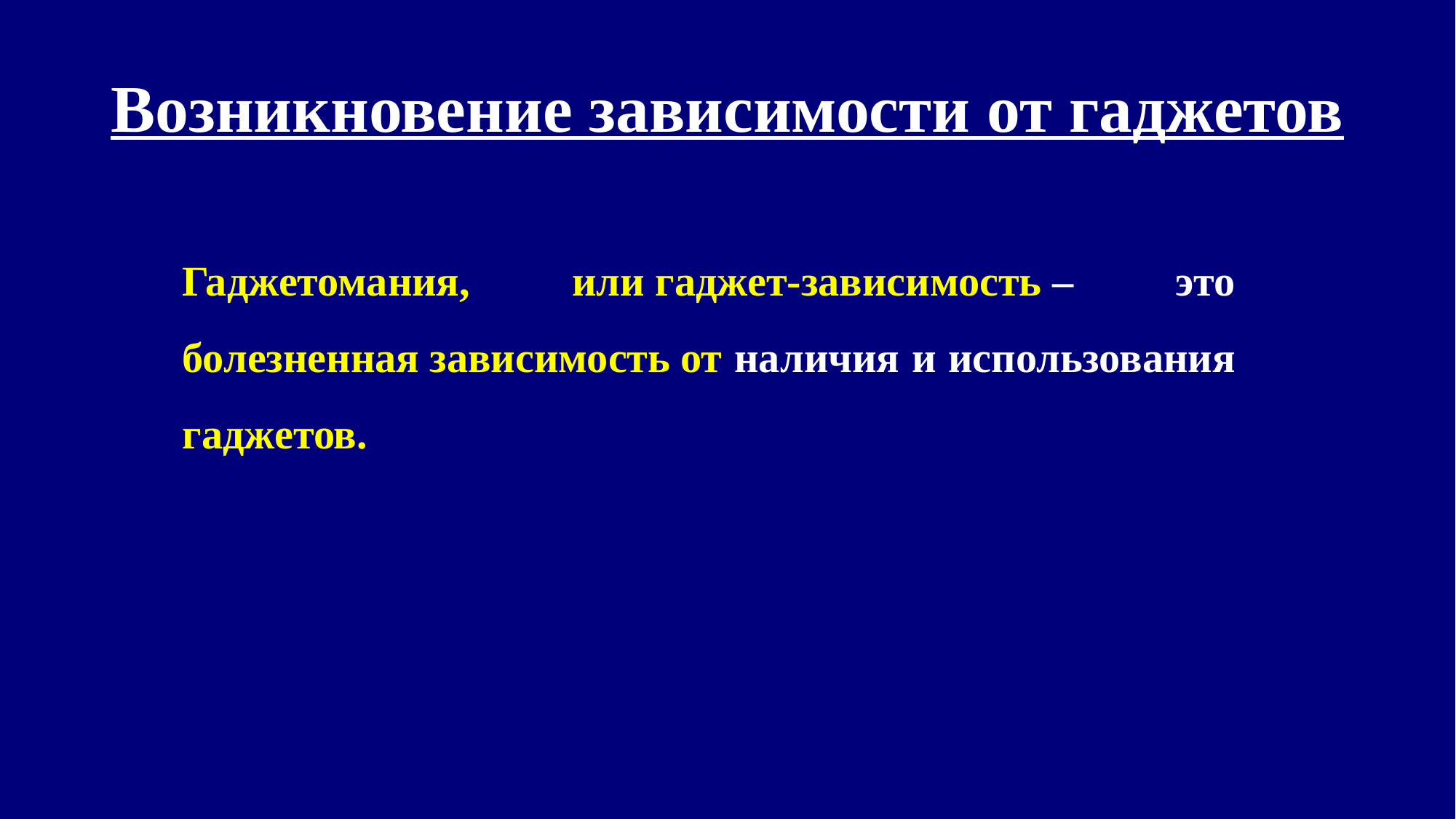

# Возникновение зависимости от гаджетов
Гаджетомания, или гаджет-зависимость – это болезненная зависимость от наличия и использования гаджетов.
18